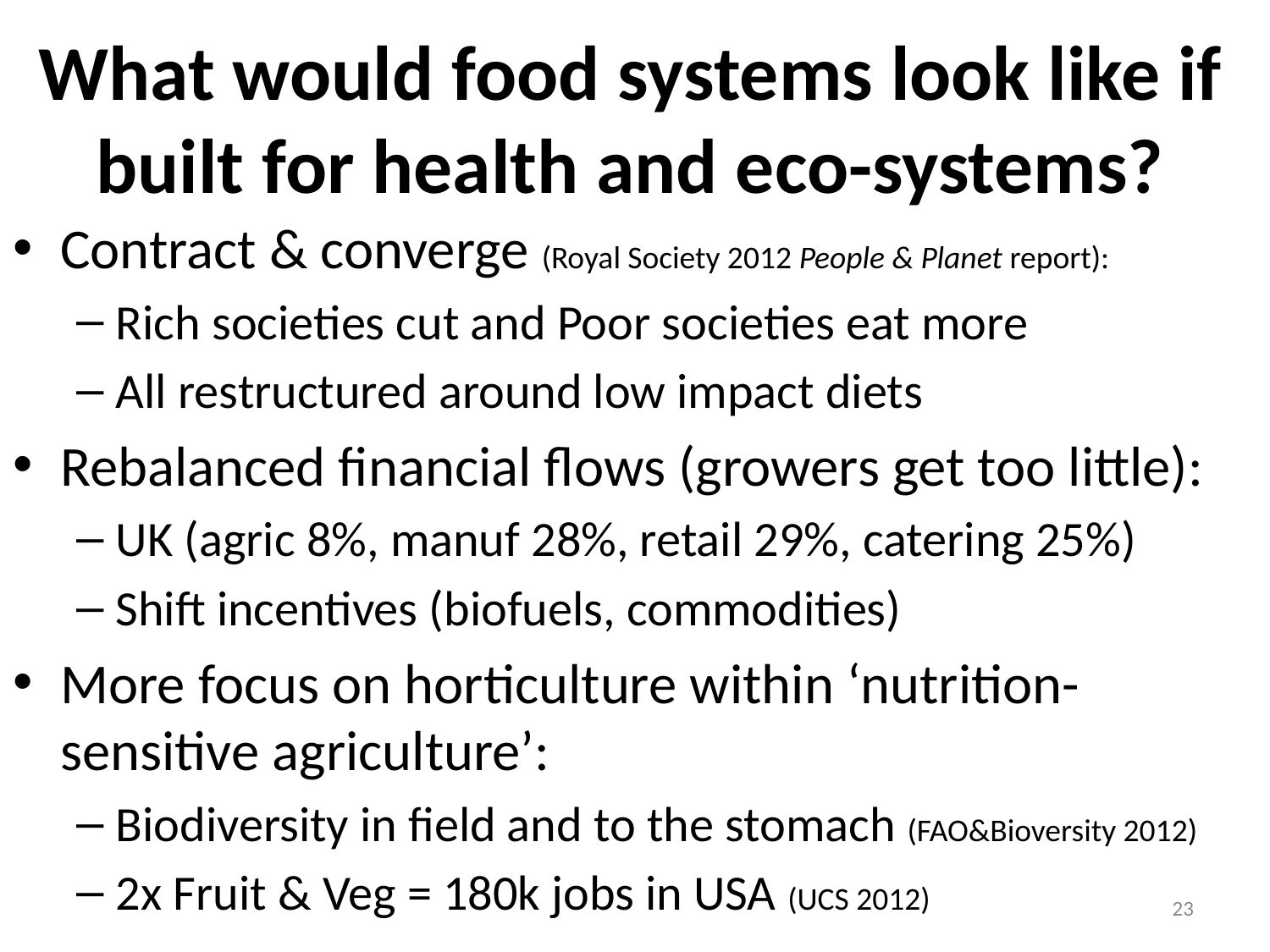

# What would food systems look like if built for health and eco-systems?
Contract & converge (Royal Society 2012 People & Planet report):
Rich societies cut and Poor societies eat more
All restructured around low impact diets
Rebalanced financial flows (growers get too little):
UK (agric 8%, manuf 28%, retail 29%, catering 25%)
Shift incentives (biofuels, commodities)
More focus on horticulture within ‘nutrition-sensitive agriculture’:
Biodiversity in field and to the stomach (FAO&Bioversity 2012)
2x Fruit & Veg = 180k jobs in USA (UCS 2012)
23